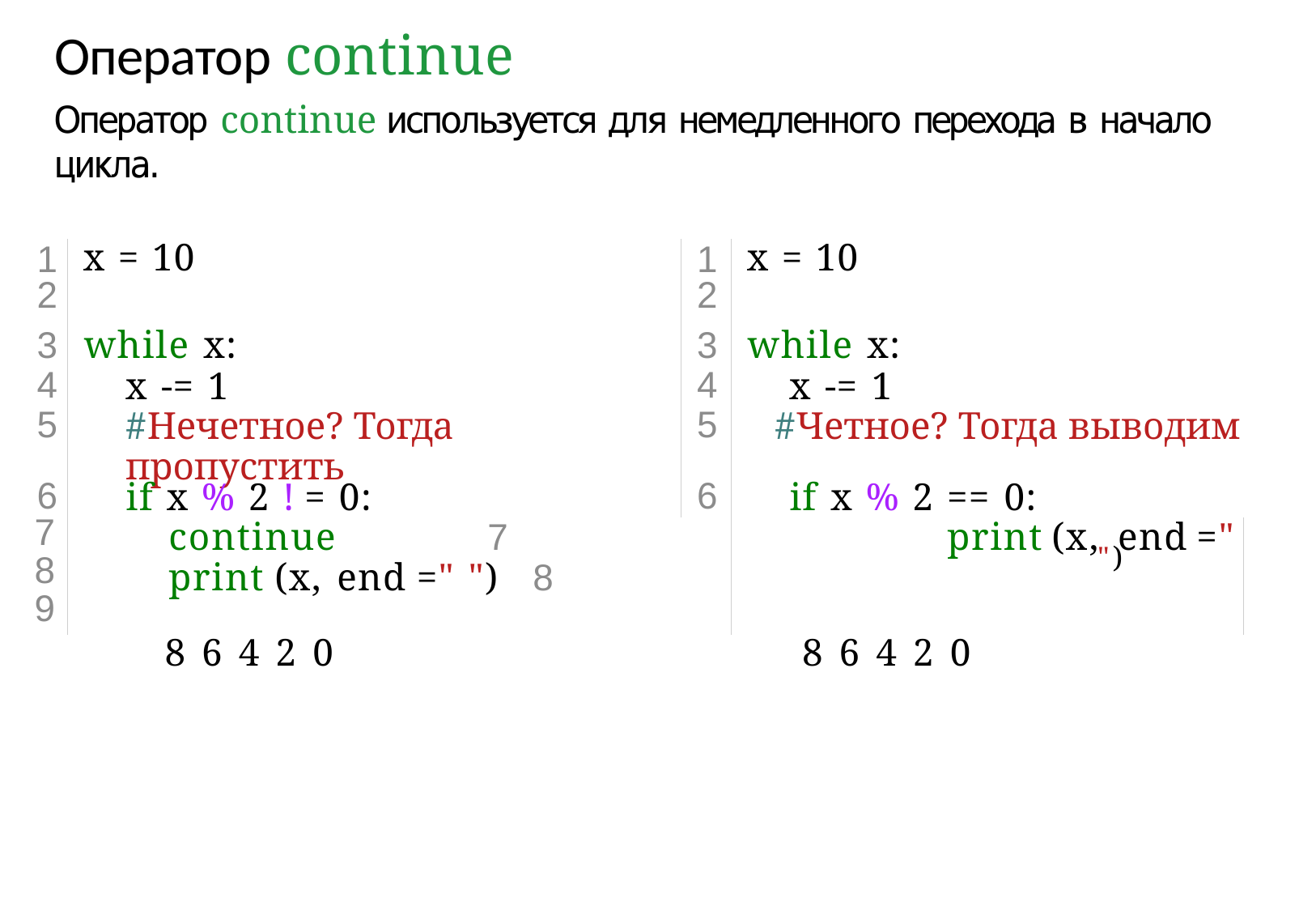

# Оператор continue
Оператор continue используется для немедленного перехода в начало цикла.
| 1 | x = 10 | 1 | x = 10 |
| --- | --- | --- | --- |
| 2 |  | 2 |  |
| 3 | while x: | 3 | while x: |
| 4 | x -= 1 | 4 | x -= 1 |
| 5 | #Нечетное? Тогда пропустить | 5 | #Четное? Тогда выводим |
| 6 | if x % 2 ! = 0: | 6 | if x % 2 == 0: |
| 7 8 9 | continue 7 print (x, end =" ") 8 |  | print (x, end =" |
")
8 6 4 2 0
8 6 4 2 0